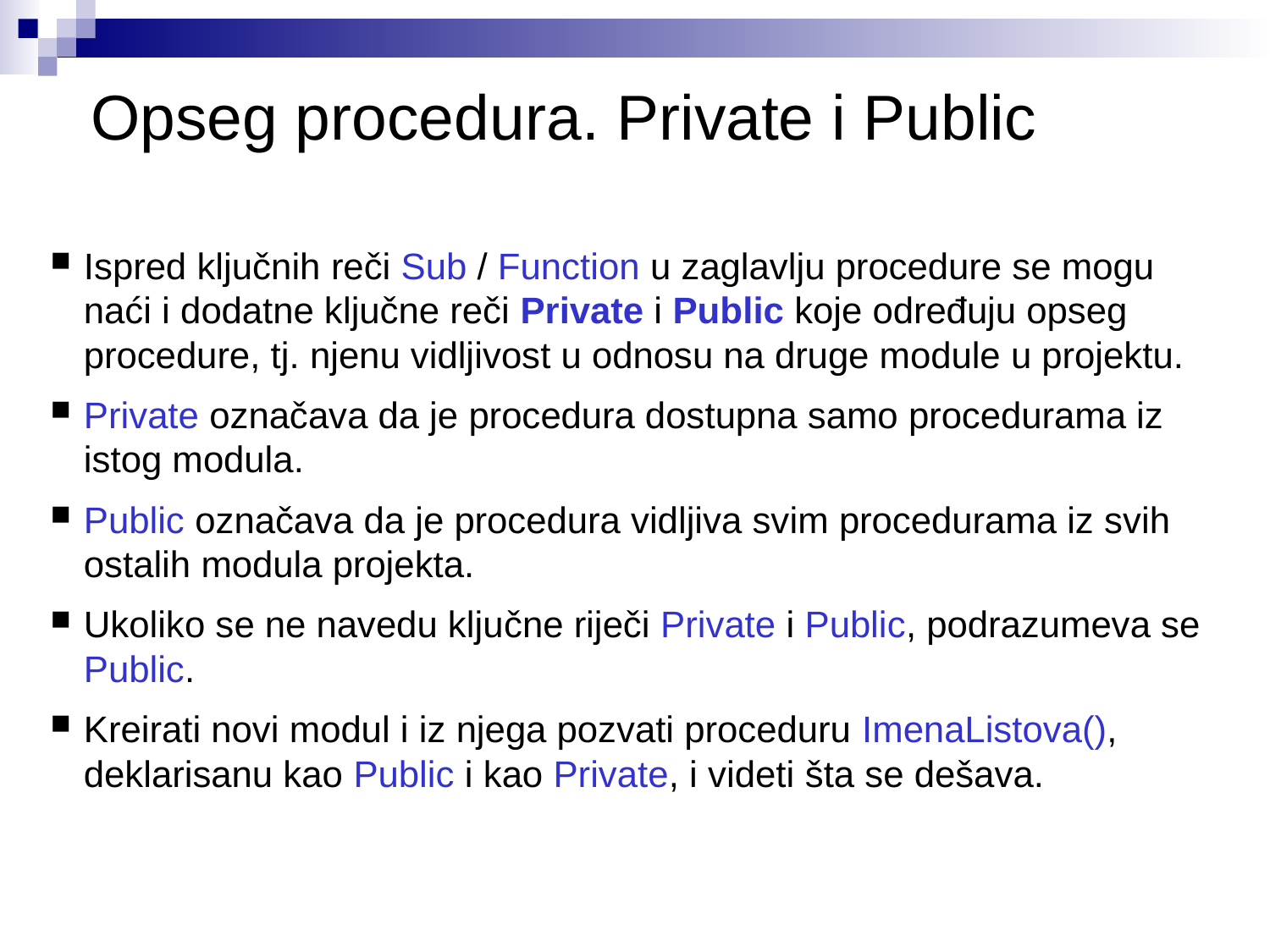

# Opseg procedura. Private i Public
Ispred ključnih reči Sub / Function u zaglavlju procedure se mogu naći i dodatne ključne reči Private i Public koje određuju opseg procedure, tj. njenu vidljivost u odnosu na druge module u projektu.
Private označava da je procedura dostupna samo procedurama iz istog modula.
Public označava da je procedura vidljiva svim procedurama iz svih ostalih modula projekta.
Ukoliko se ne navedu ključne riječi Private i Public, podrazumeva se Public.
Kreirati novi modul i iz njega pozvati proceduru ImenaListova(), deklarisanu kao Public i kao Private, i videti šta se dešava.